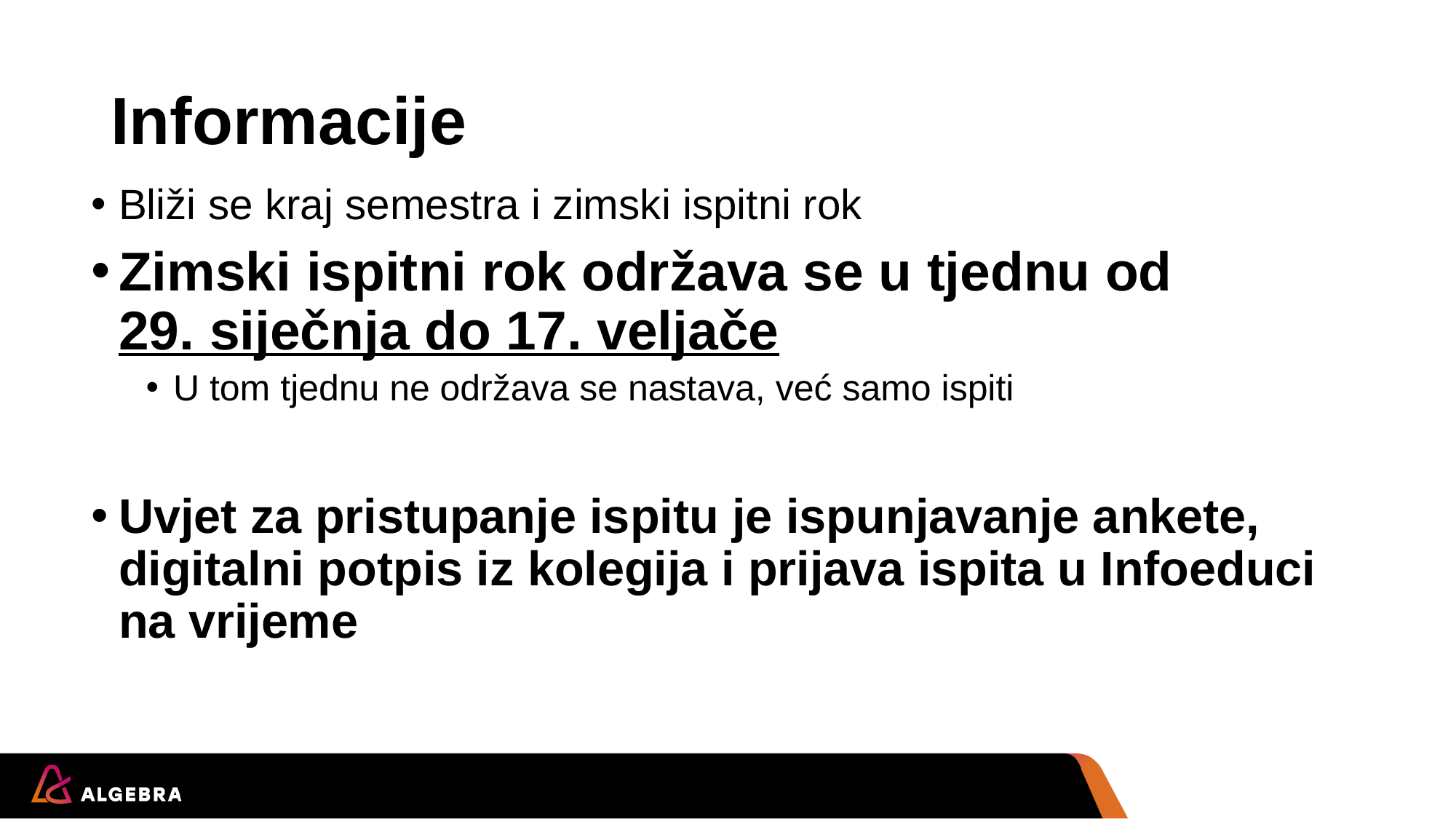

# Informacije
Bliži se kraj semestra i zimski ispitni rok
Zimski ispitni rok održava se u tjednu od
29. siječnja do 17. veljače
U tom tjednu ne održava se nastava, već samo ispiti

Uvjet za pristupanje ispitu je ispunjavanje ankete, digitalni potpis iz kolegija i prijava ispita u Infoeduci na vrijeme